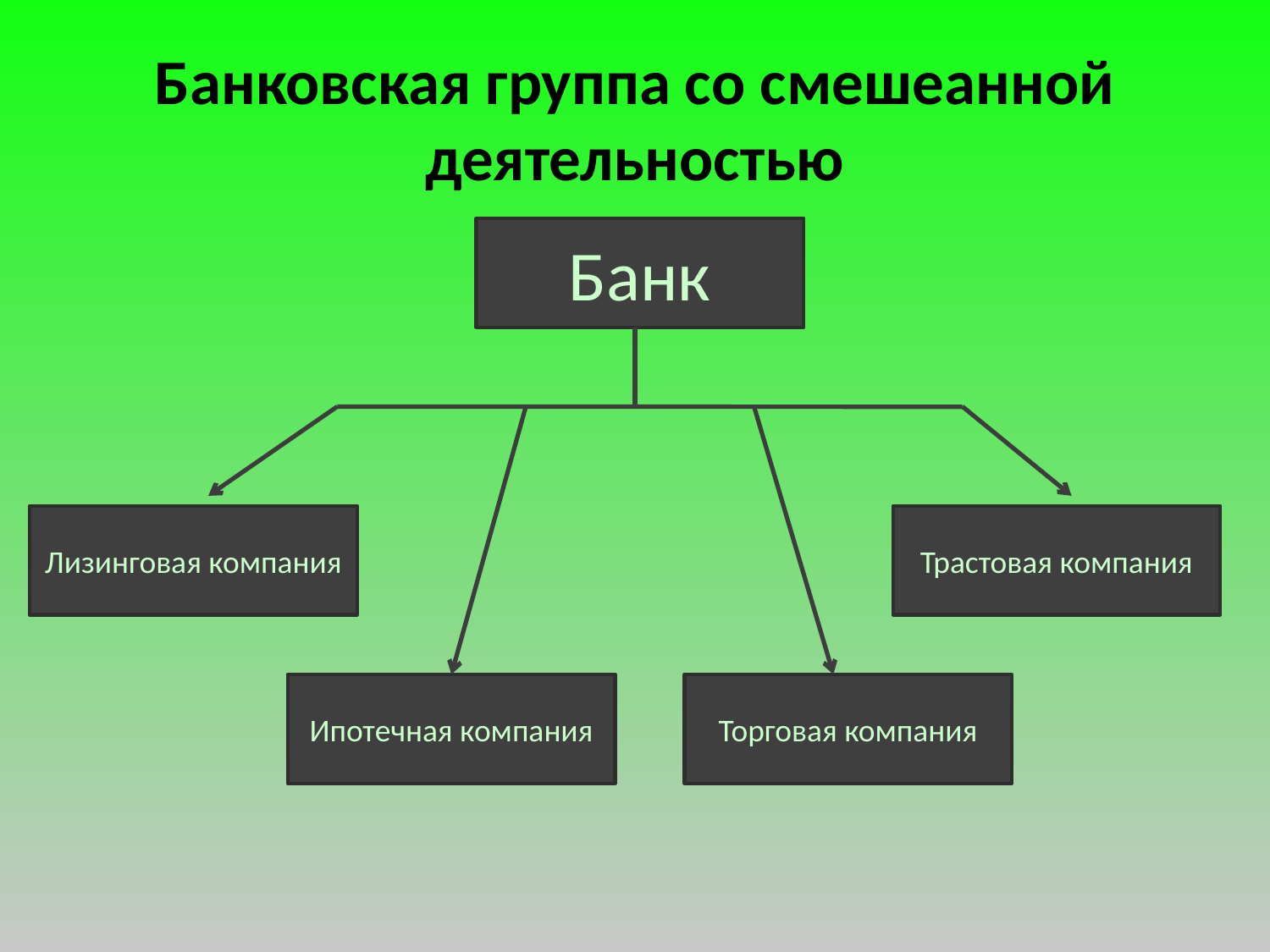

# Банковская группа со смешеанной деятельностью
Банк

Лизинговая компания
Трастовая компания
Ипотечная компания
   Торговая компания